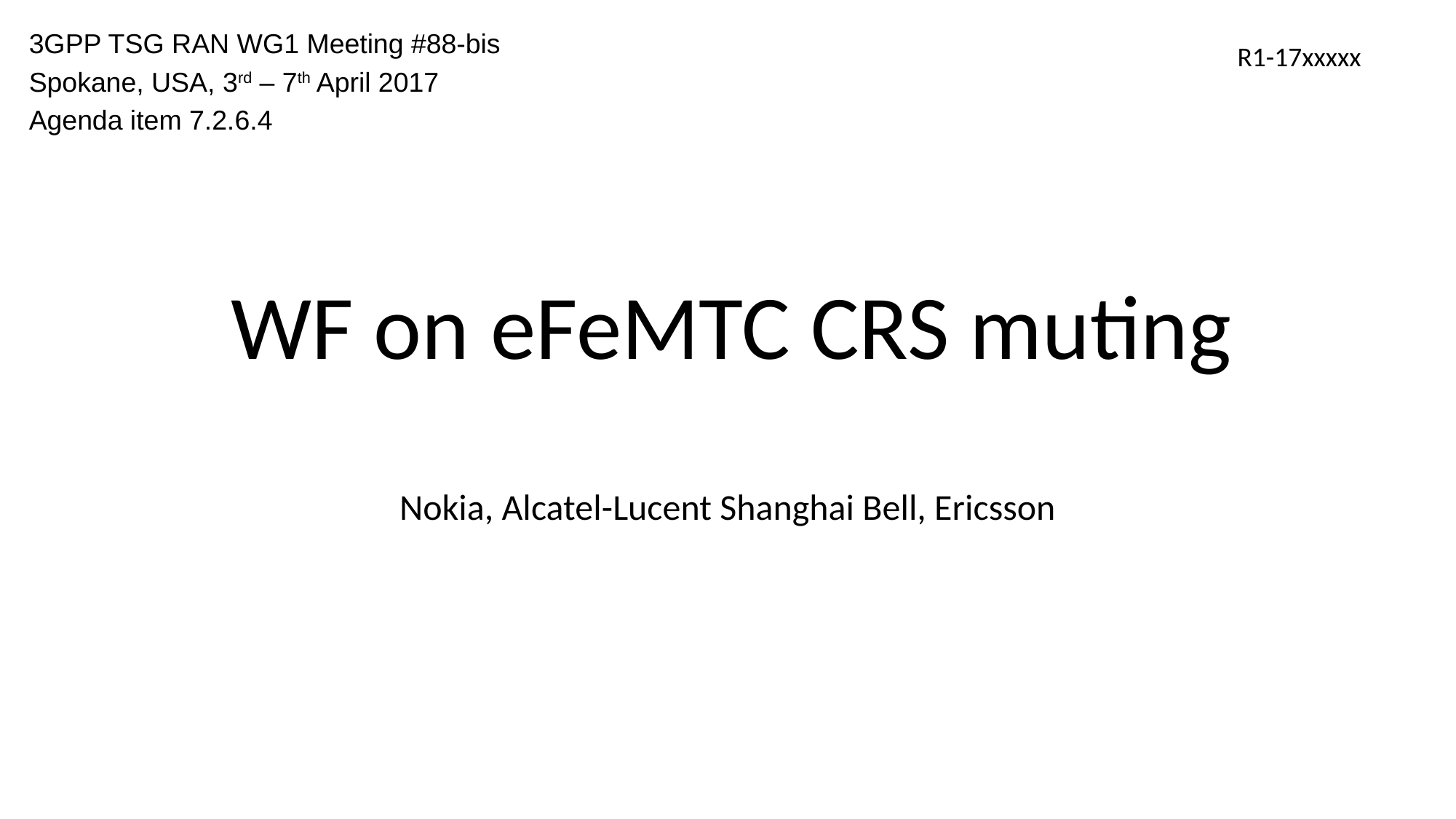

3GPP TSG RAN WG1 Meeting #88-bis
Spokane, USA, 3rd – 7th April 2017
Agenda item 7.2.6.4
R1-17xxxxx
# WF on eFeMTC CRS muting
Nokia, Alcatel-Lucent Shanghai Bell, Ericsson